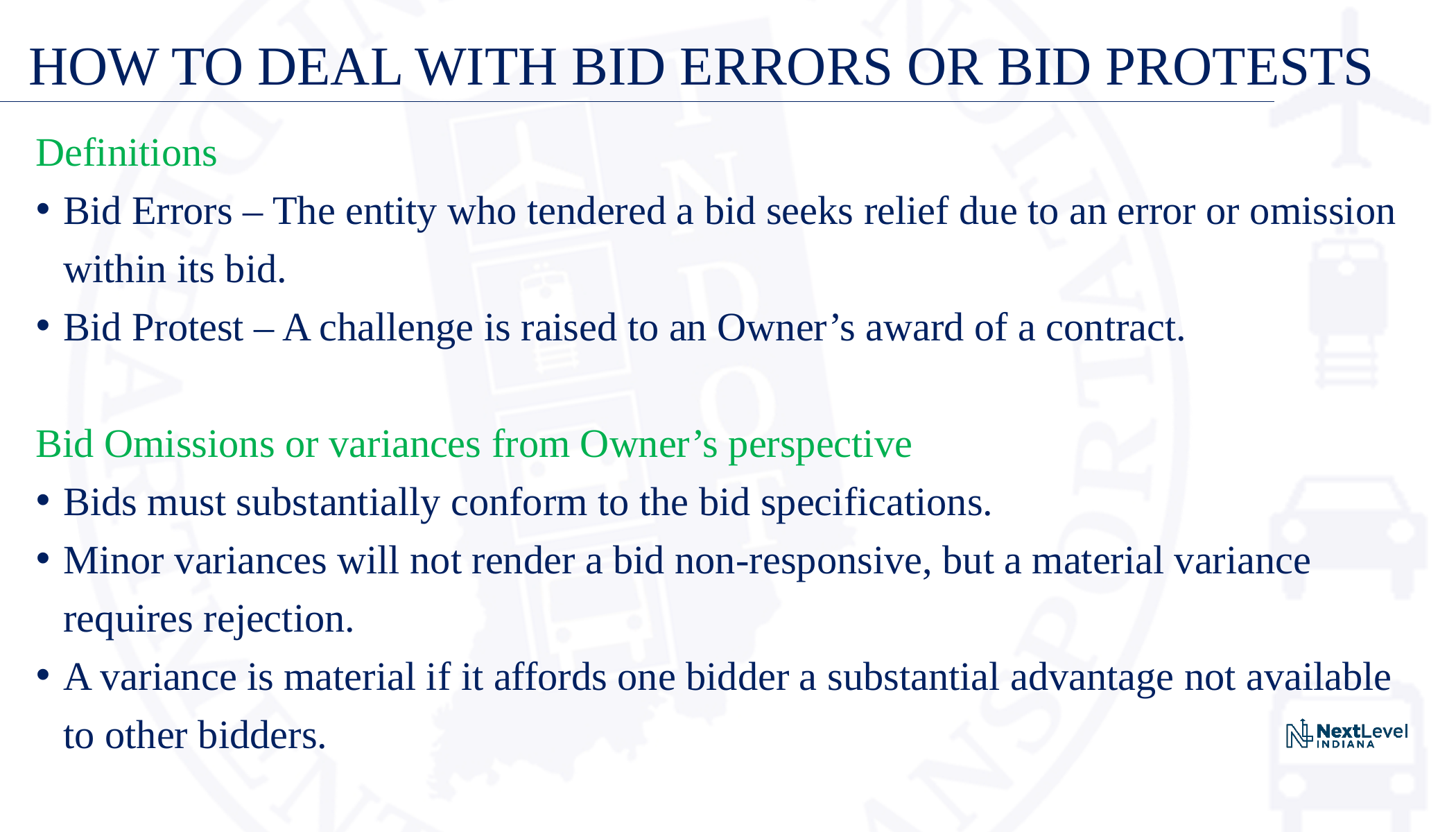

# HOW TO DEAL WITH BID ERRORS OR BID PROTESTS
Definitions
Bid Errors – The entity who tendered a bid seeks relief due to an error or omission within its bid.
Bid Protest – A challenge is raised to an Owner’s award of a contract.

Bid Omissions or variances from Owner’s perspective
Bids must substantially conform to the bid specifications.
Minor variances will not render a bid non-responsive, but a material variance requires rejection.
A variance is material if it affords one bidder a substantial advantage not available to other bidders.